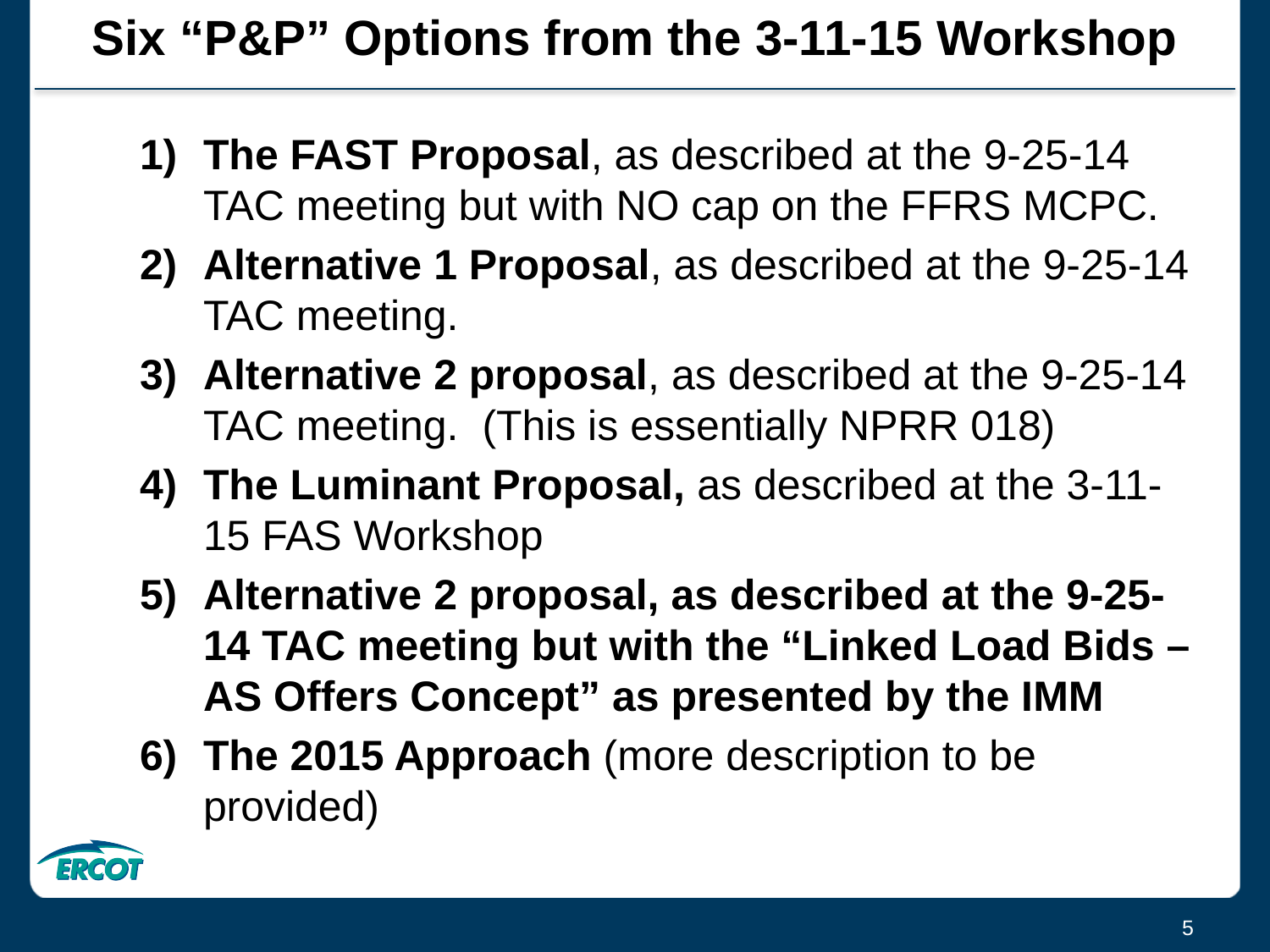

# Six “P&P” Options from the 3-11-15 Workshop
The FAST Proposal, as described at the 9-25-14 TAC meeting but with NO cap on the FFRS MCPC.
Alternative 1 Proposal, as described at the 9-25-14 TAC meeting.
Alternative 2 proposal, as described at the 9-25-14 TAC meeting.  (This is essentially NPRR 018)
The Luminant Proposal, as described at the 3-11-15 FAS Workshop
Alternative 2 proposal, as described at the 9-25-14 TAC meeting but with the “Linked Load Bids – AS Offers Concept” as presented by the IMM
The 2015 Approach (more description to be provided)

5